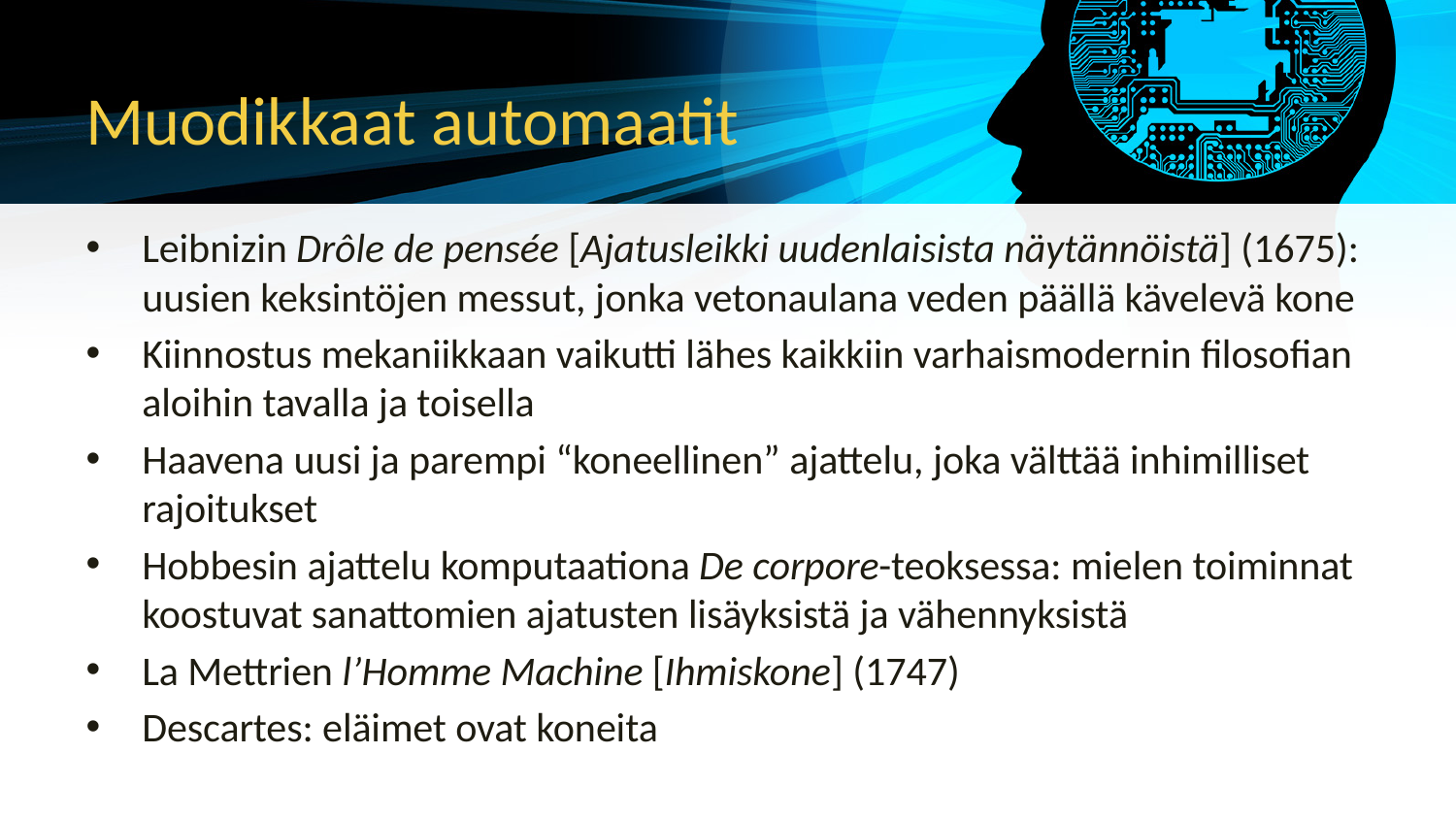

# Muodikkaat automaatit
Leibnizin Drôle de pensée [Ajatusleikki uudenlaisista näytännöistä] (1675): uusien keksintöjen messut, jonka vetonaulana veden päällä kävelevä kone
Kiinnostus mekaniikkaan vaikutti lähes kaikkiin varhaismodernin filosofian aloihin tavalla ja toisella
Haavena uusi ja parempi “koneellinen” ajattelu, joka välttää inhimilliset rajoitukset
Hobbesin ajattelu komputaationa De corpore-teoksessa: mielen toiminnat koostuvat sanattomien ajatusten lisäyksistä ja vähennyksistä
La Mettrien l’Homme Machine [Ihmiskone] (1747)
Descartes: eläimet ovat koneita